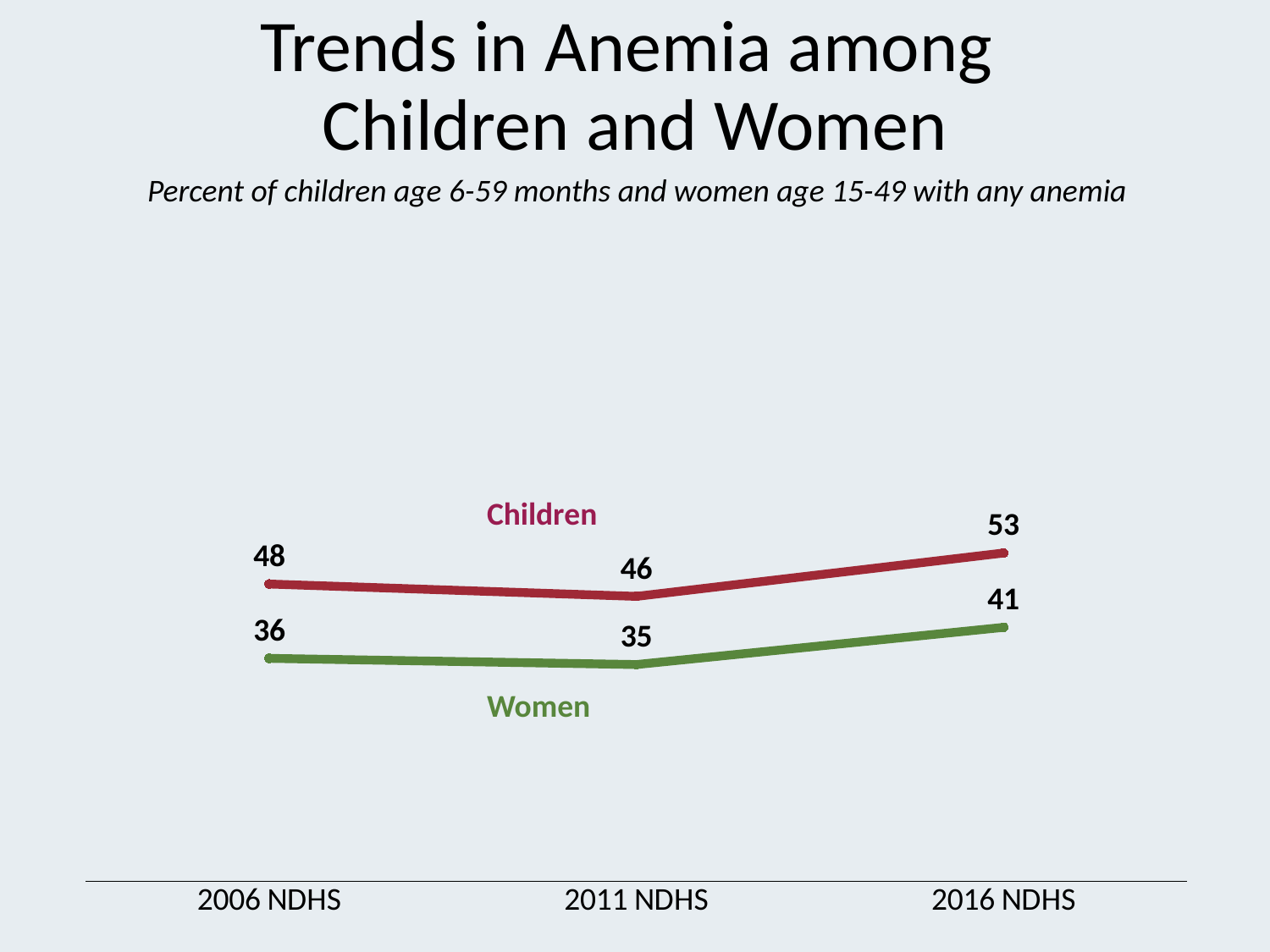

# Trends in Anemia among Children and Women
Percent of children age 6-59 months and women age 15-49 with any anemia

### Chart

| Category | Women | Children |
|---|---|---|
| 2006 NDHS | 36.0 | 48.0 |
| 2011 NDHS | 35.0 | 46.0 |
| 2016 NDHS | 41.0 | 53.0 |
Children
Women